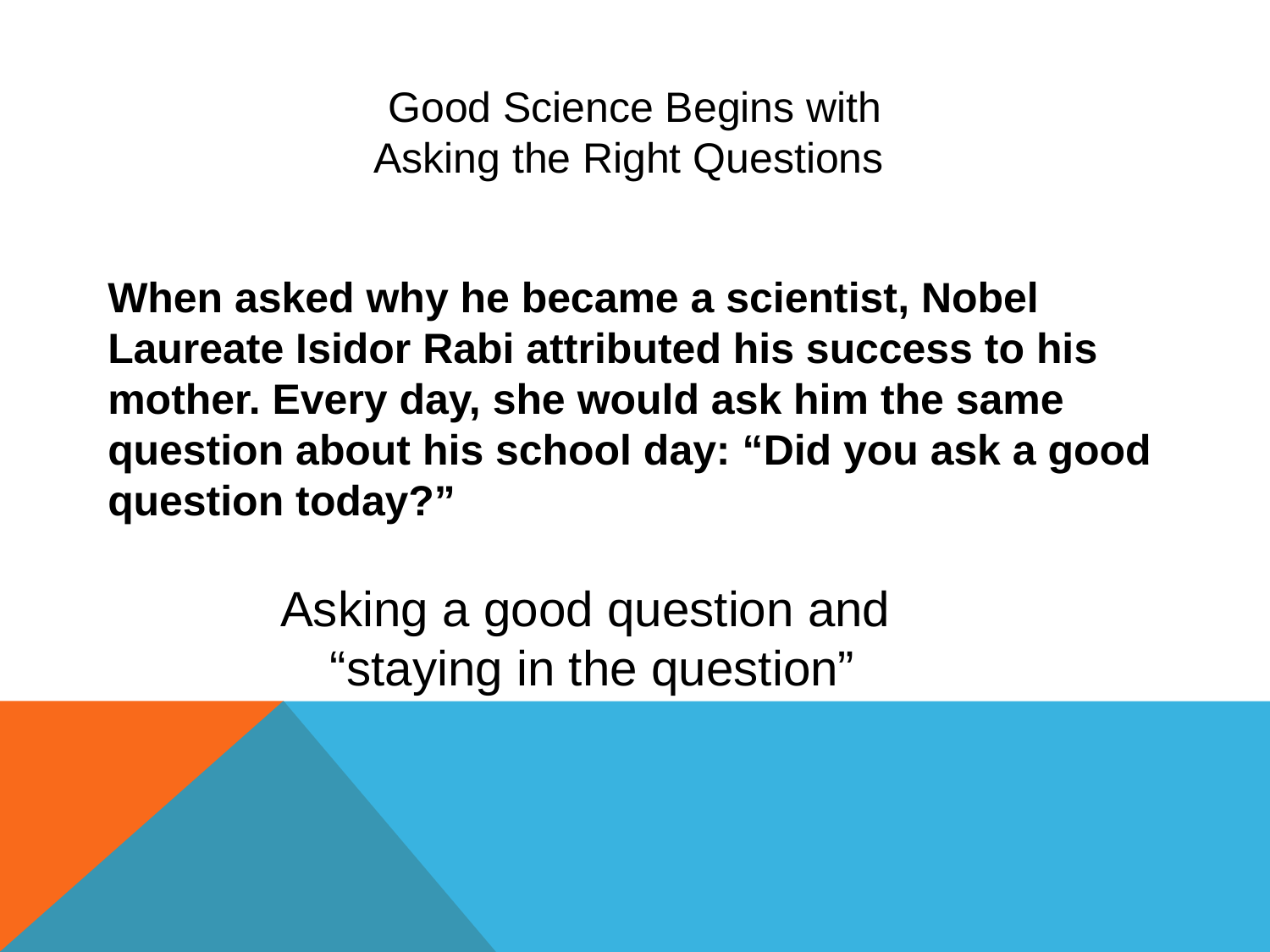

Good Science Begins with Asking the Right Questions
When asked why he became a scientist, Nobel Laureate Isidor Rabi attributed his success to his mother. Every day, she would ask him the same question about his school day: “Did you ask a good question today?”
Asking a good question and
“staying in the question”